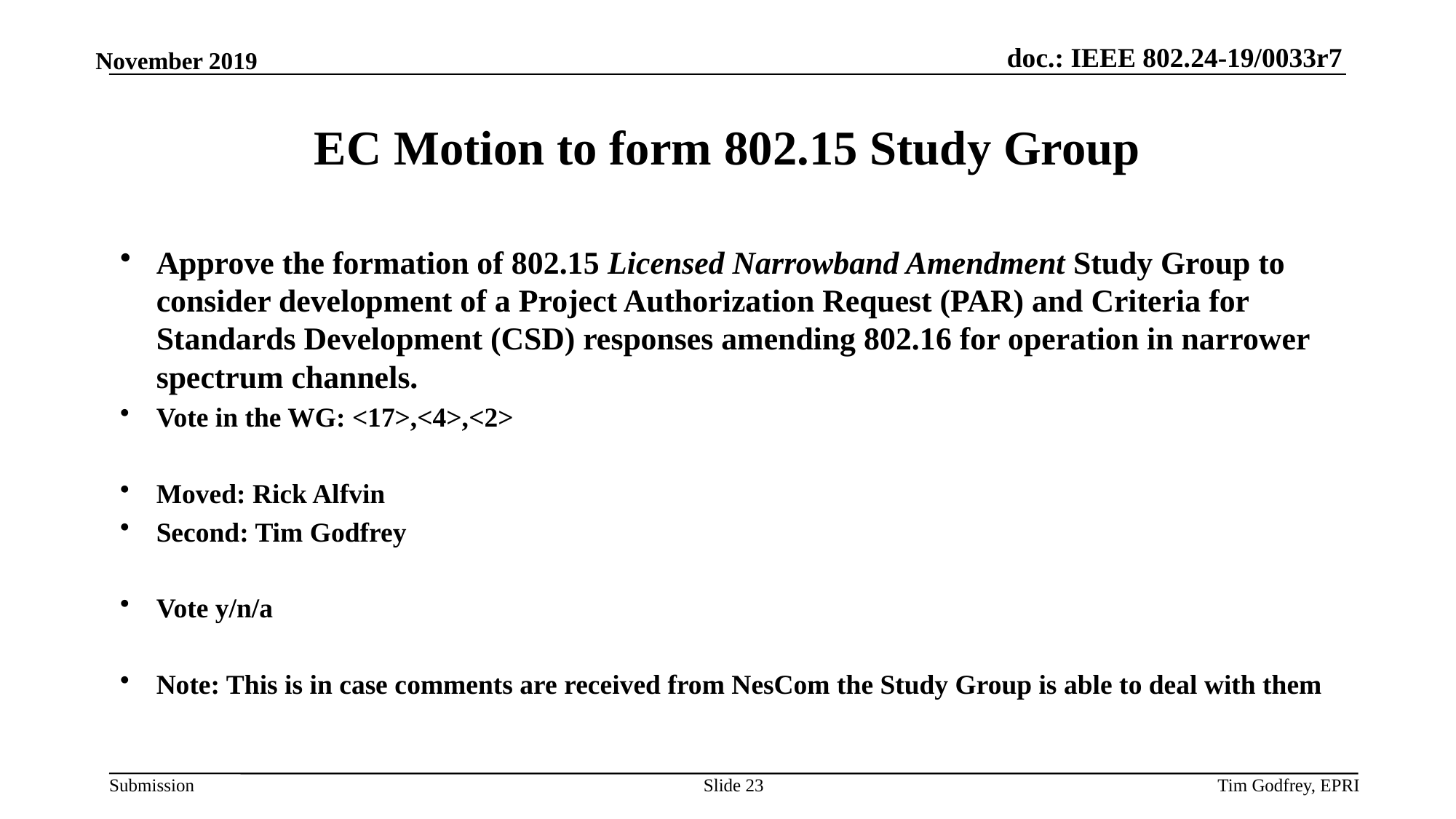

# EC Motion to form 802.15 Study Group
Approve the formation of 802.15 Licensed Narrowband Amendment Study Group to consider development of a Project Authorization Request (PAR) and Criteria for Standards Development (CSD) responses amending 802.16 for operation in narrower spectrum channels.
Vote in the WG: <17>,<4>,<2>

Moved: Rick Alfvin
Second: Tim Godfrey

Vote y/n/a

Note: This is in case comments are received from NesCom the Study Group is able to deal with them

Slide 23
Tim Godfrey, EPRI